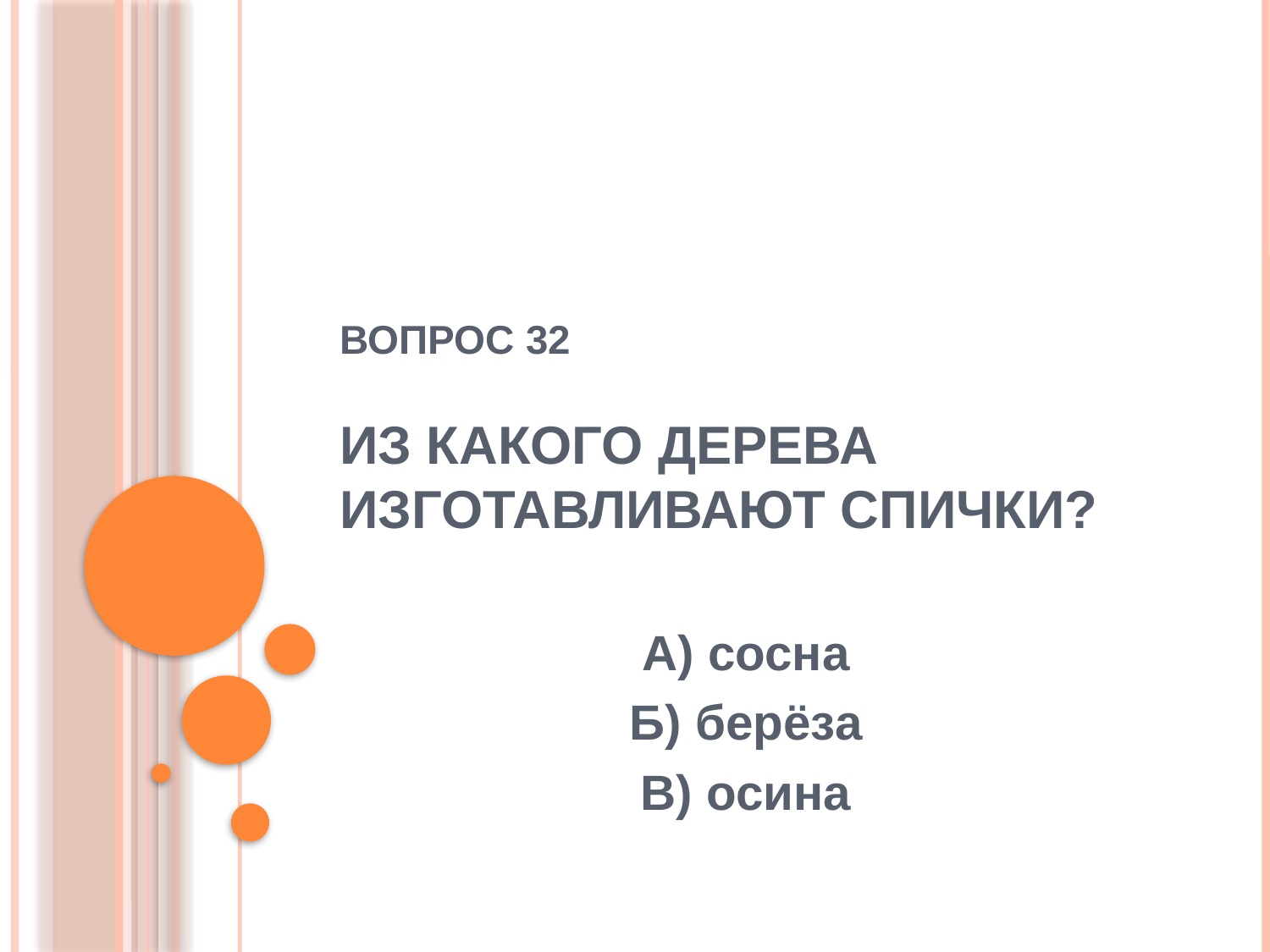

# Вопрос 32 Из какого дерева изготавливают спички?
А) сосна
Б) берёза
В) осина